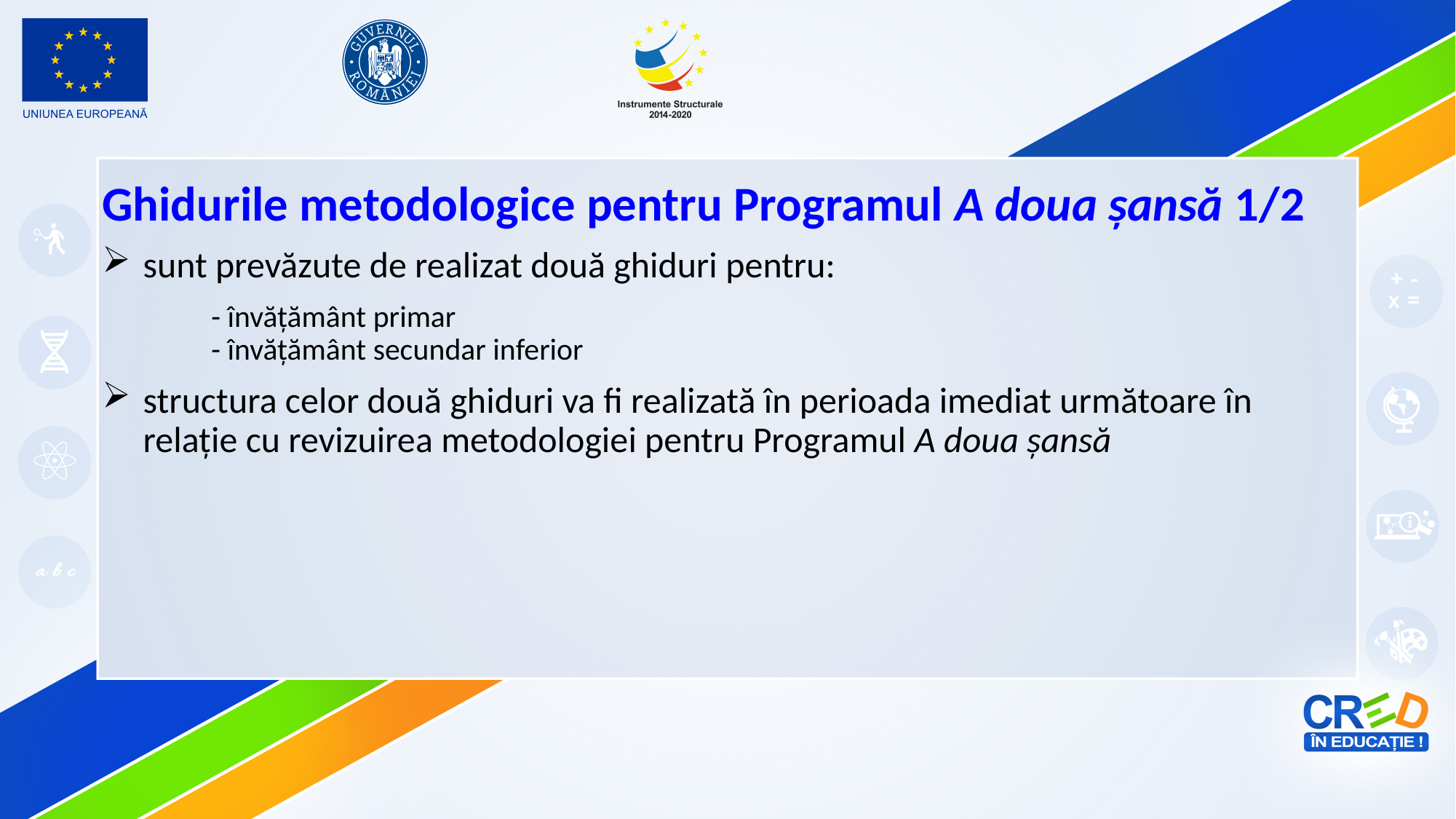

Ghidurile metodologice pentru Programul A doua șansă 1/2
sunt prevăzute de realizat două ghiduri pentru:
	- învățământ primar
	- învățământ secundar inferior
structura celor două ghiduri va fi realizată în perioada imediat următoare în relație cu revizuirea metodologiei pentru Programul A doua șansă